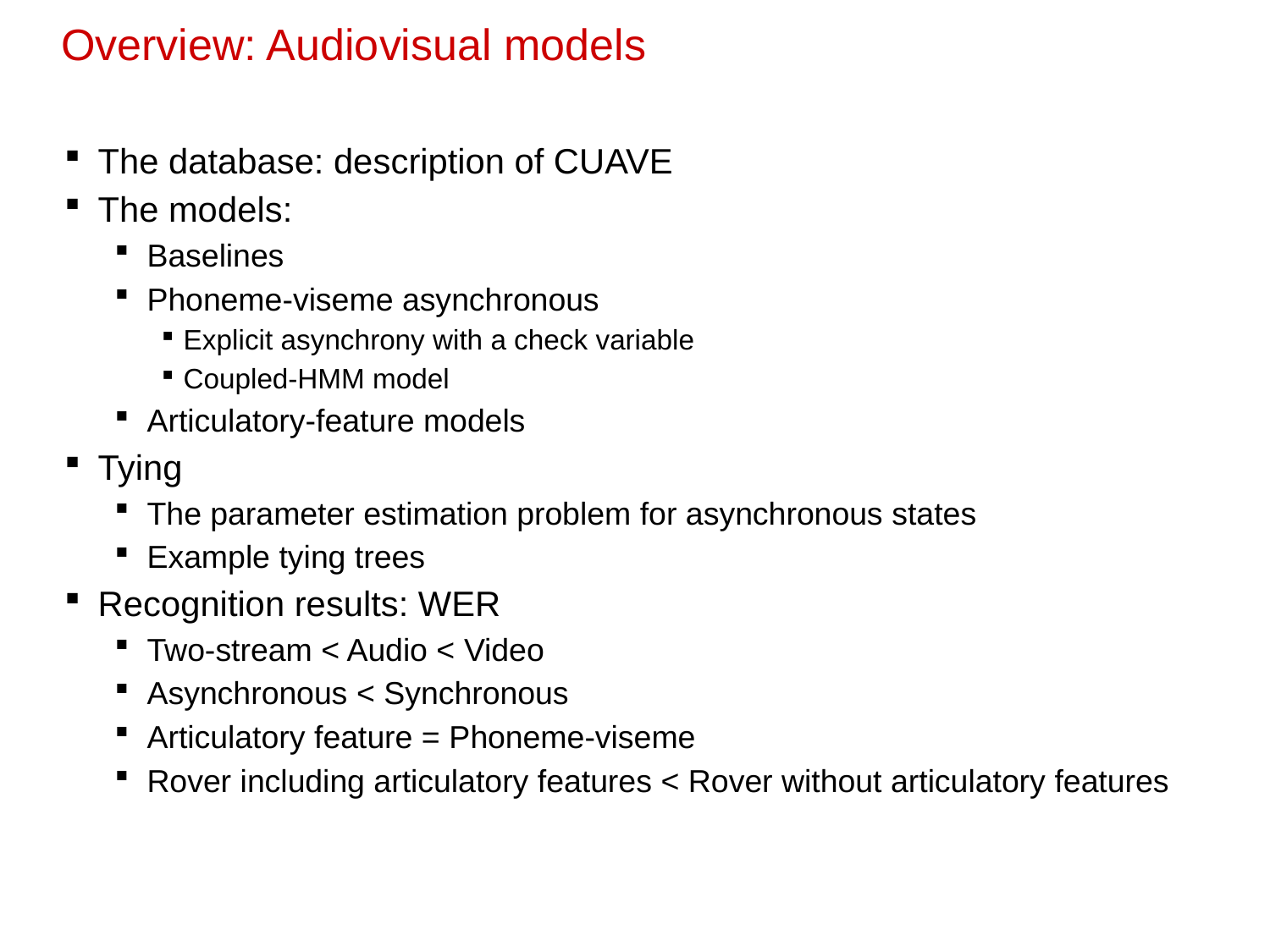

# Overview: Audiovisual models
The database: description of CUAVE
The models:
Baselines
Phoneme-viseme asynchronous
Explicit asynchrony with a check variable
Coupled-HMM model
Articulatory-feature models
Tying
The parameter estimation problem for asynchronous states
Example tying trees
Recognition results: WER
Two-stream < Audio < Video
Asynchronous < Synchronous
Articulatory feature = Phoneme-viseme
Rover including articulatory features < Rover without articulatory features